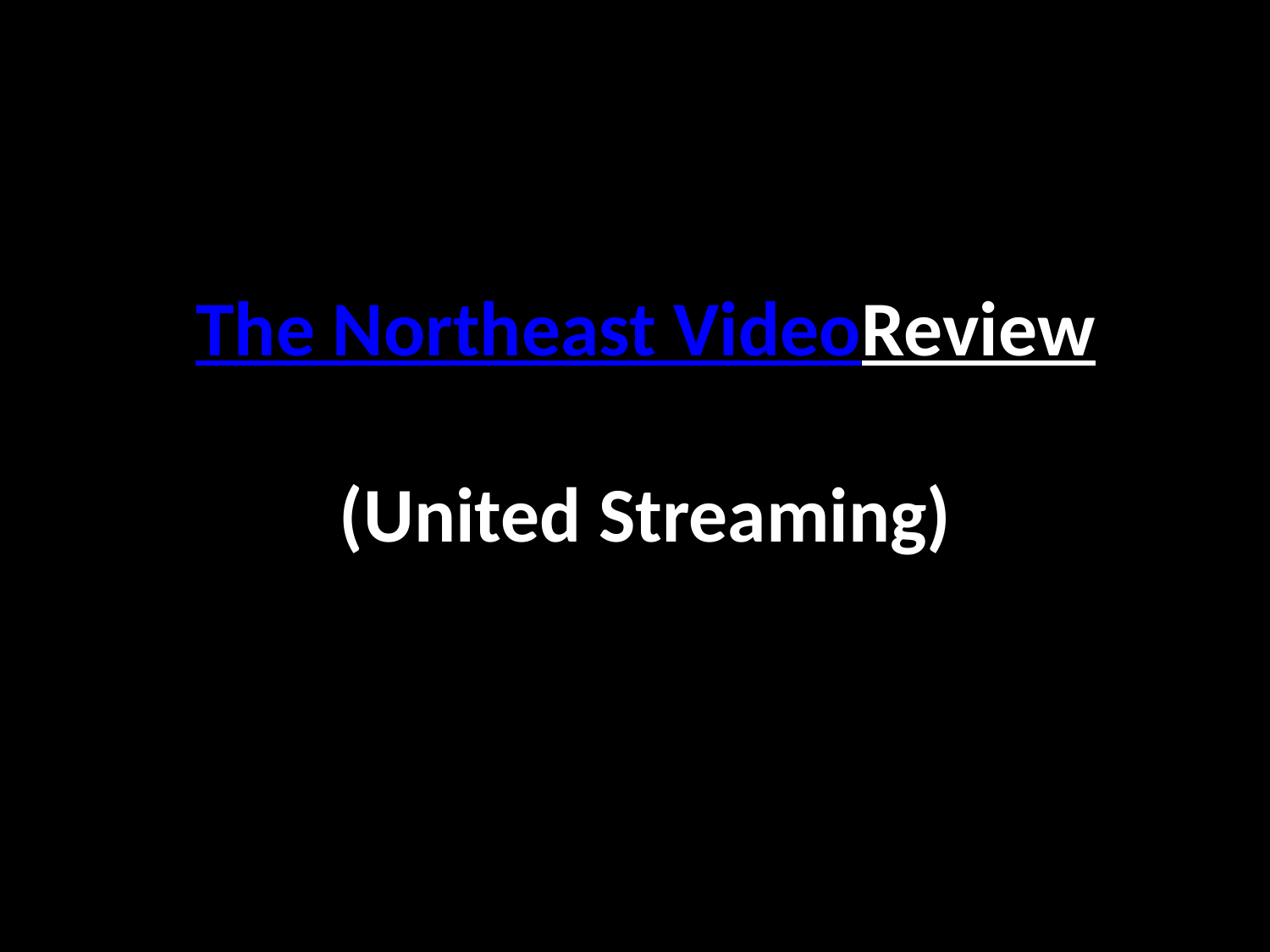

# The Northeast Video Review (United Streaming)